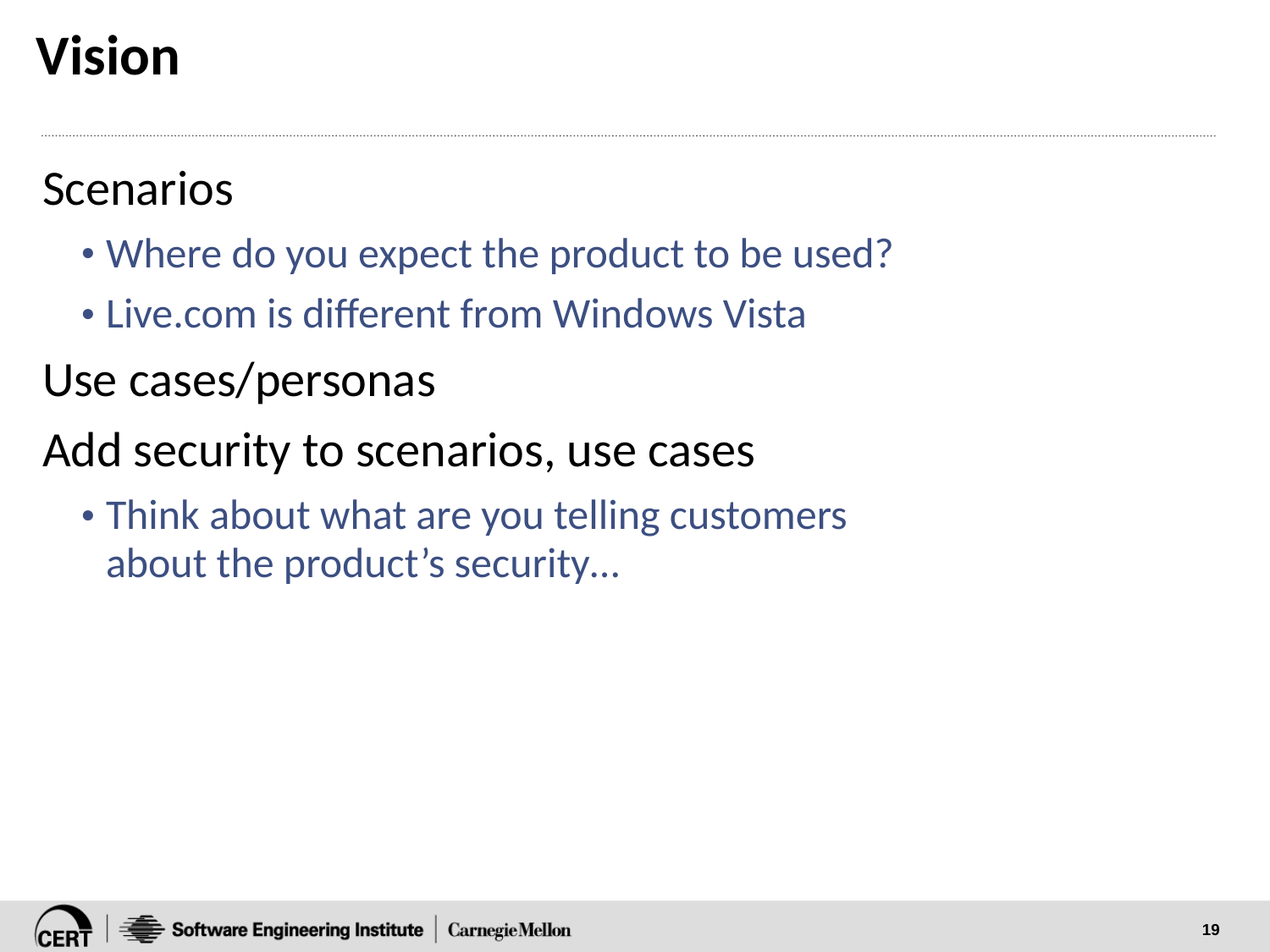

# Vision

Scenarios
Where do you expect the product to be used?
Live.com is different from Windows Vista
Use cases/personas
Add security to scenarios, use cases
Think about what are you telling customers
about the product’s security…